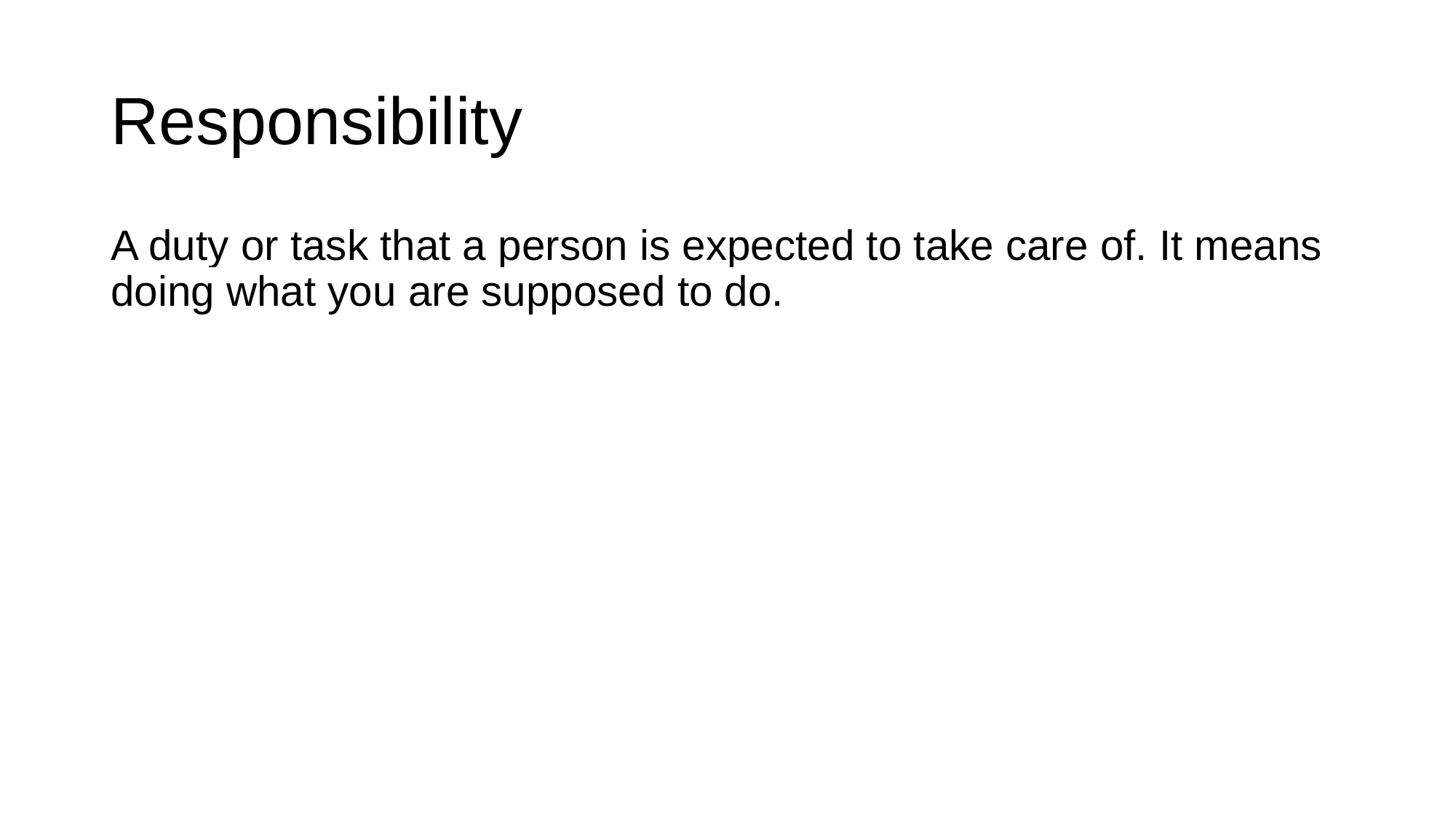

# Responsibility
A duty or task that a person is expected to take care of. It means doing what you are supposed to do.